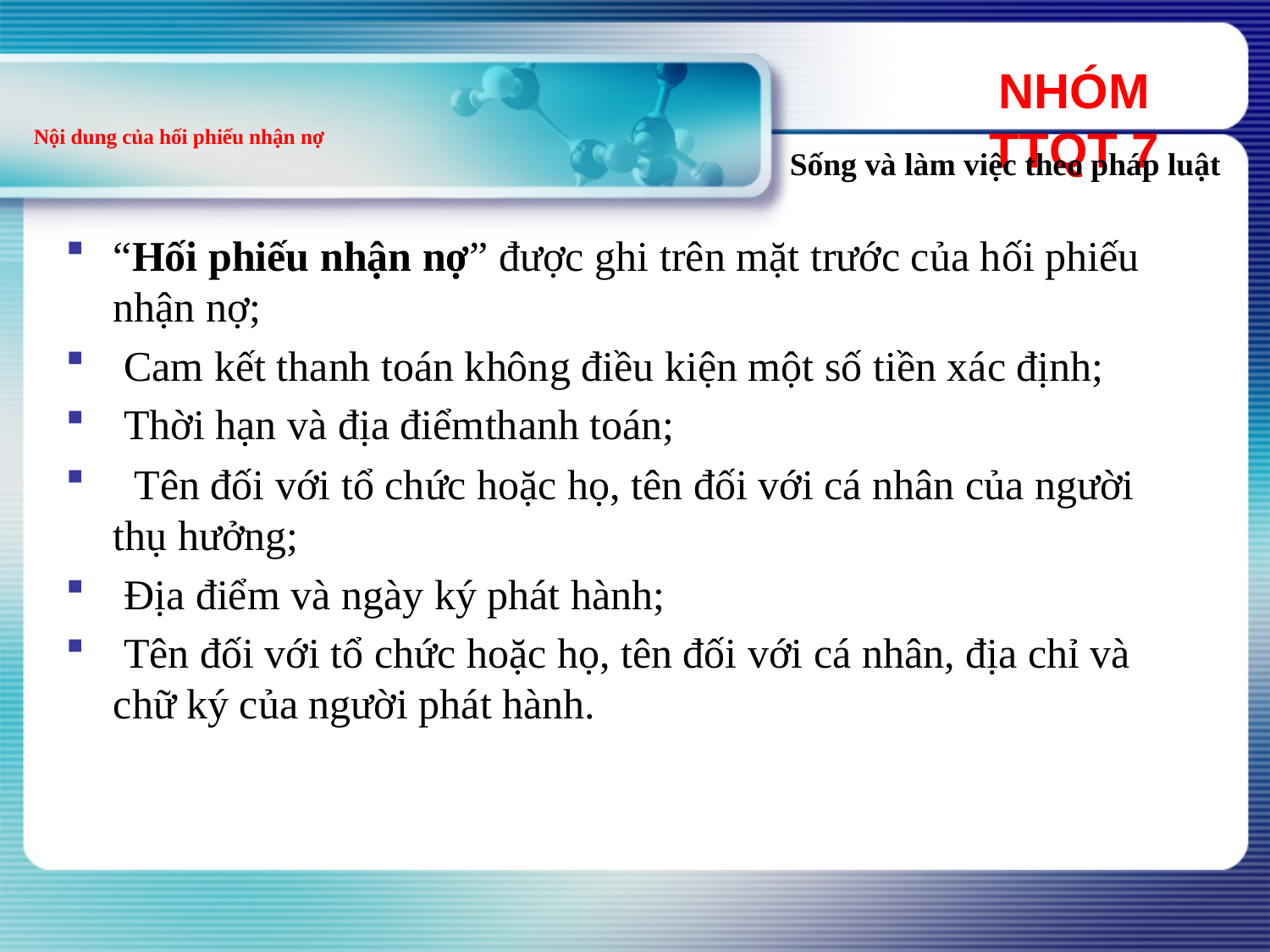

NHÓM TTQT 7
# Nội dung của hối phiếu nhận nợ
Sống và làm việc theo pháp luật
“Hối phiếu nhận nợ” được ghi trên mặt trước của hối phiếu nhận nợ;
 Cam kết thanh toán không điều kiện một số tiền xác định;
 Thời hạn và địa điểmthanh toán;
  Tên đối với tổ chức hoặc họ, tên đối với cá nhân của người thụ hưởng;
 Địa điểm và ngày ký phát hành;
 Tên đối với tổ chức hoặc họ, tên đối với cá nhân, địa chỉ và chữ ký của người phát hành.